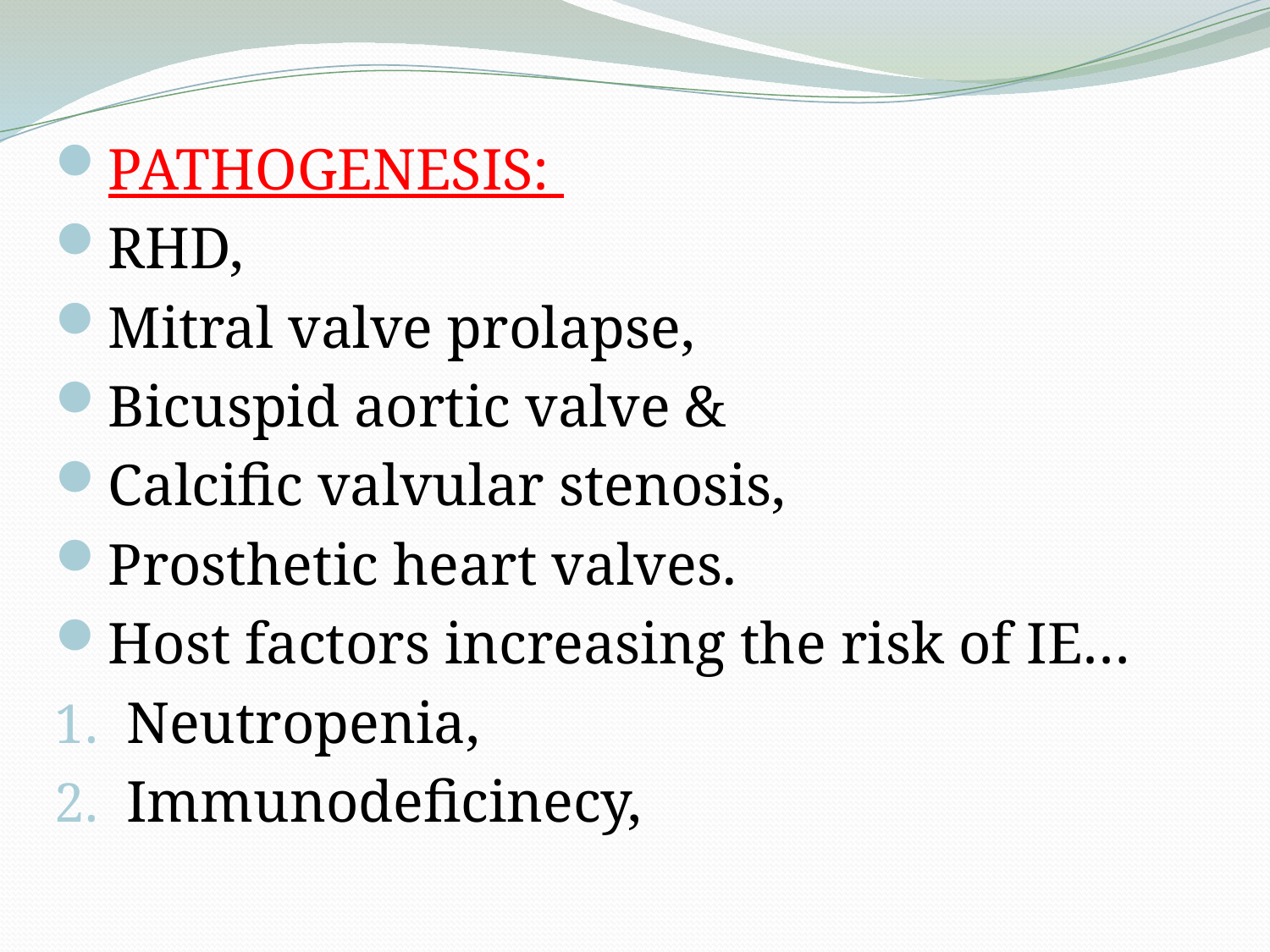

PATHOGENESIS:
RHD,
Mitral valve prolapse,
Bicuspid aortic valve &
Calcific valvular stenosis,
Prosthetic heart valves.
Host factors increasing the risk of IE…
Neutropenia,
Immunodeficinecy,